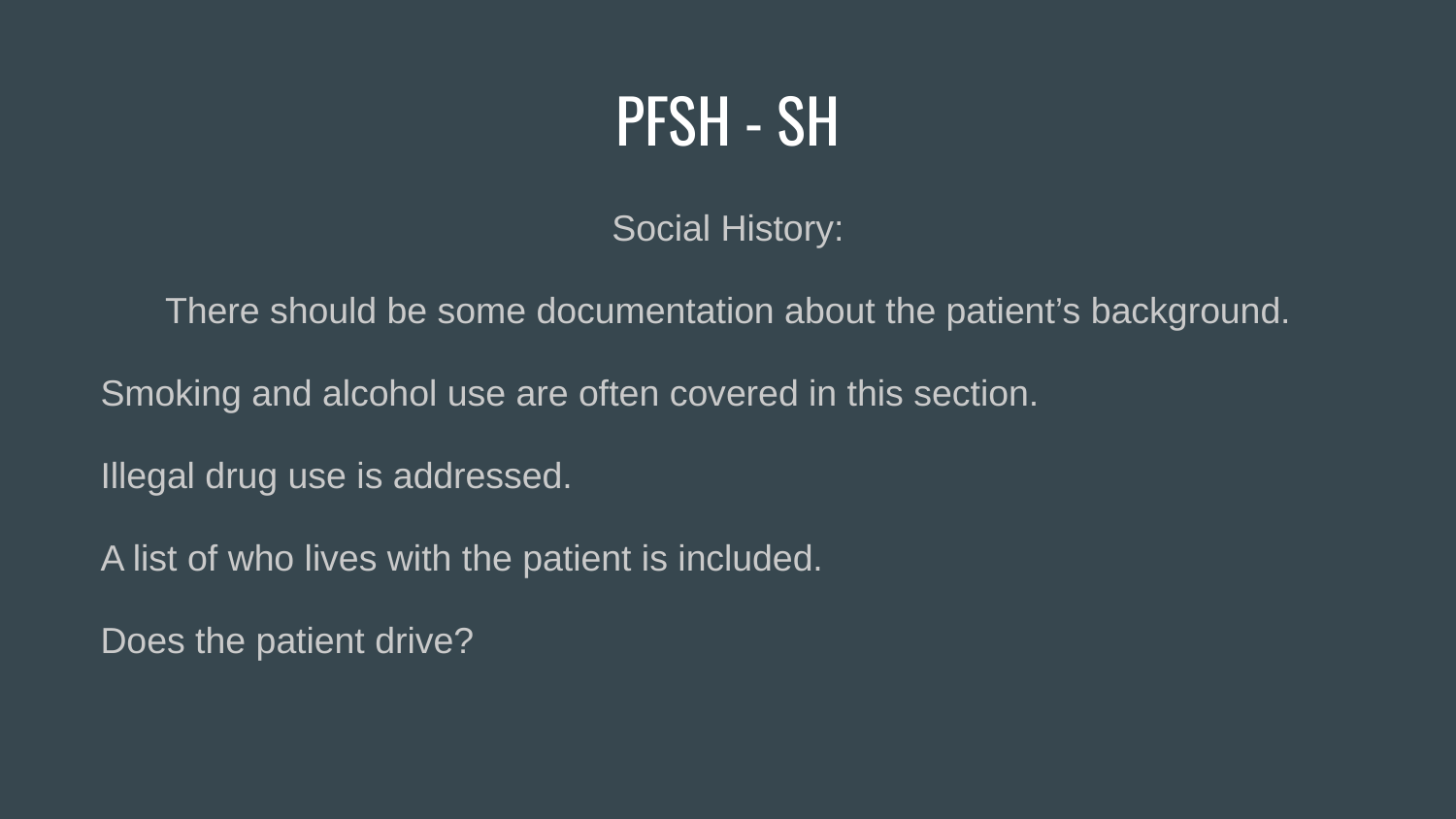

# PFSH - SH
Social History:
There should be some documentation about the patient’s background.
Smoking and alcohol use are often covered in this section.
Illegal drug use is addressed.
A list of who lives with the patient is included.
Does the patient drive?